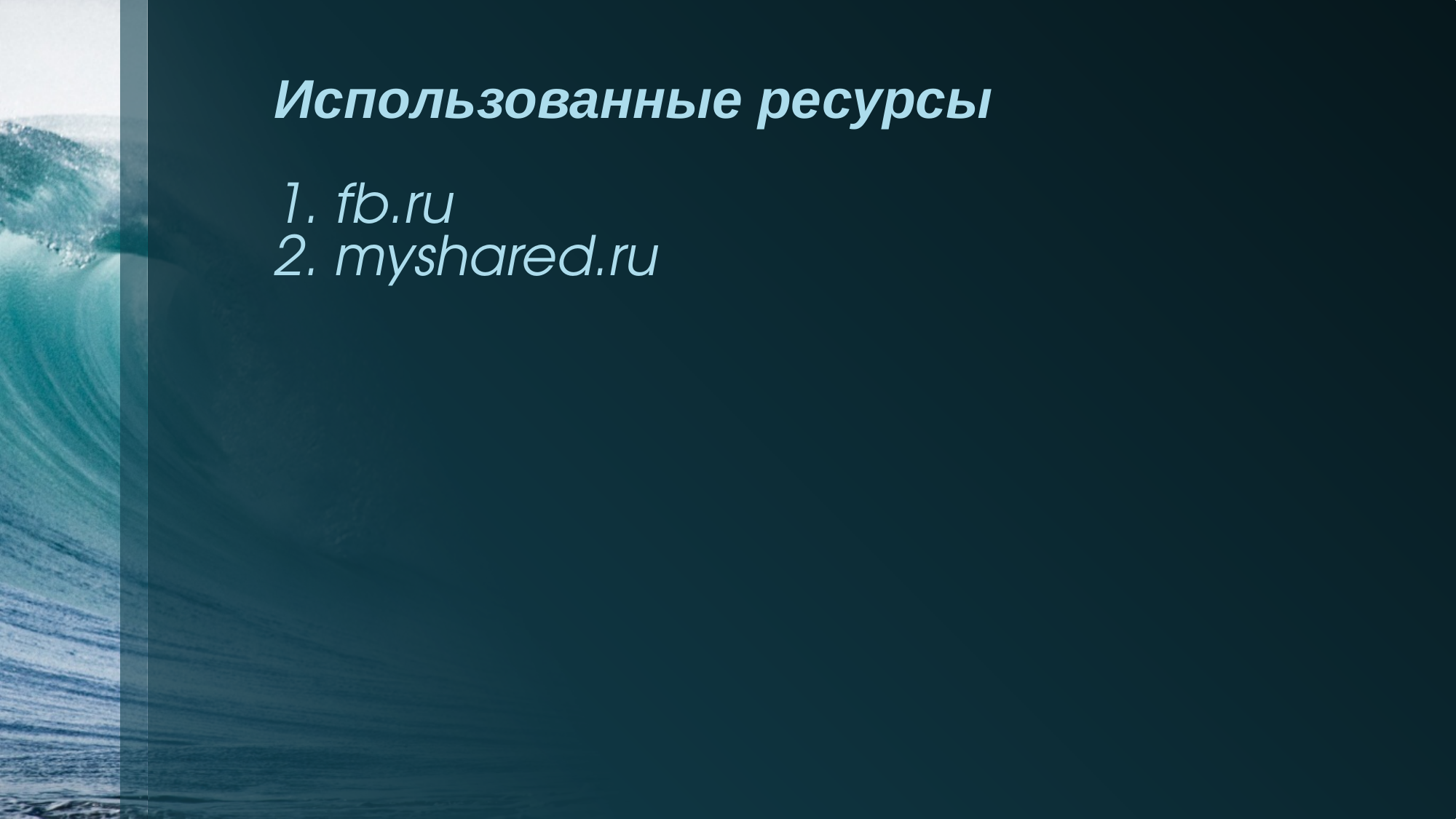

# Использованные ресурсы 1. fb.ru 2. myshared.ru